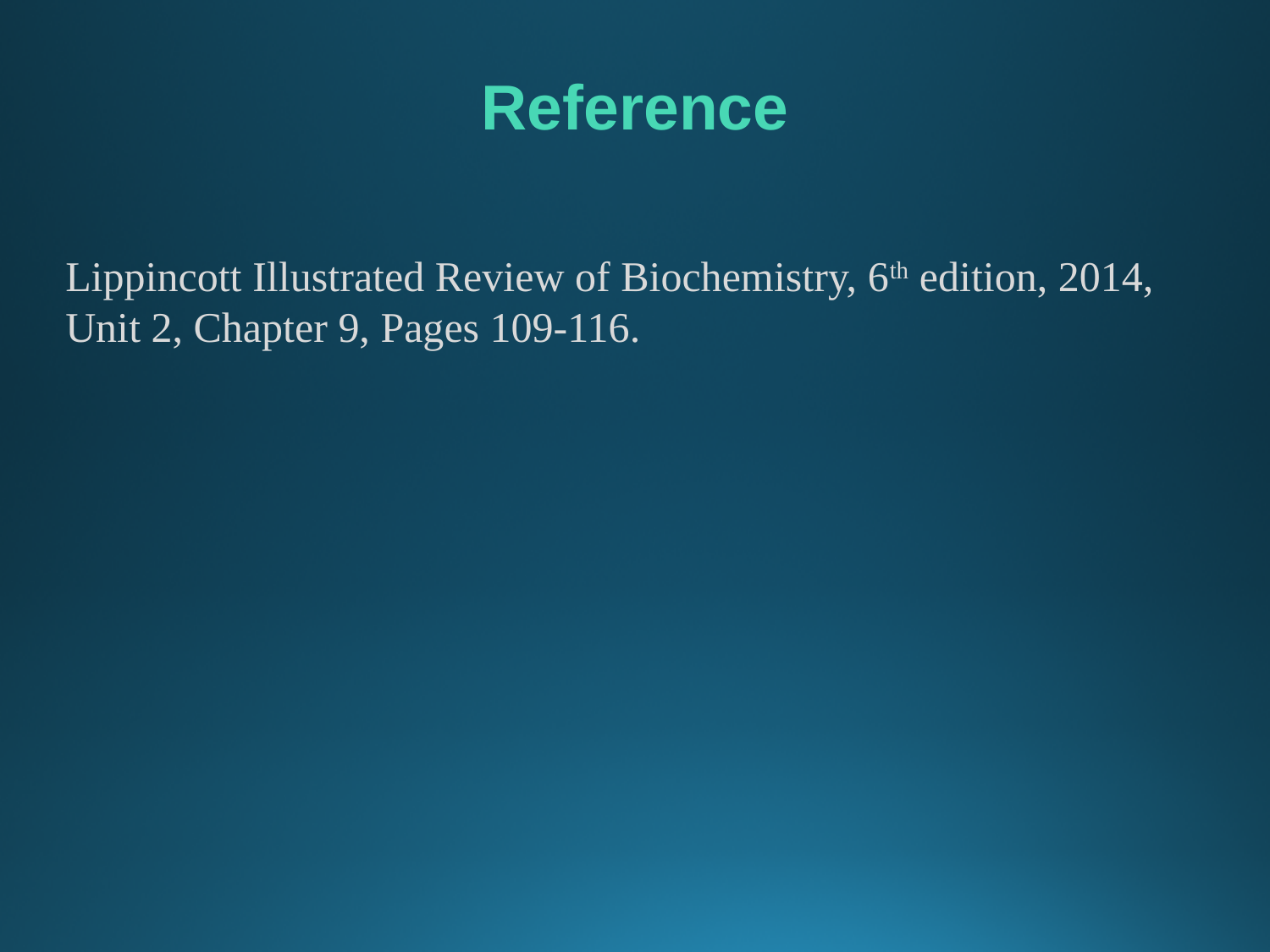

Reference
Lippincott Illustrated Review of Biochemistry, 6th edition, 2014, Unit 2, Chapter 9, Pages 109-116.